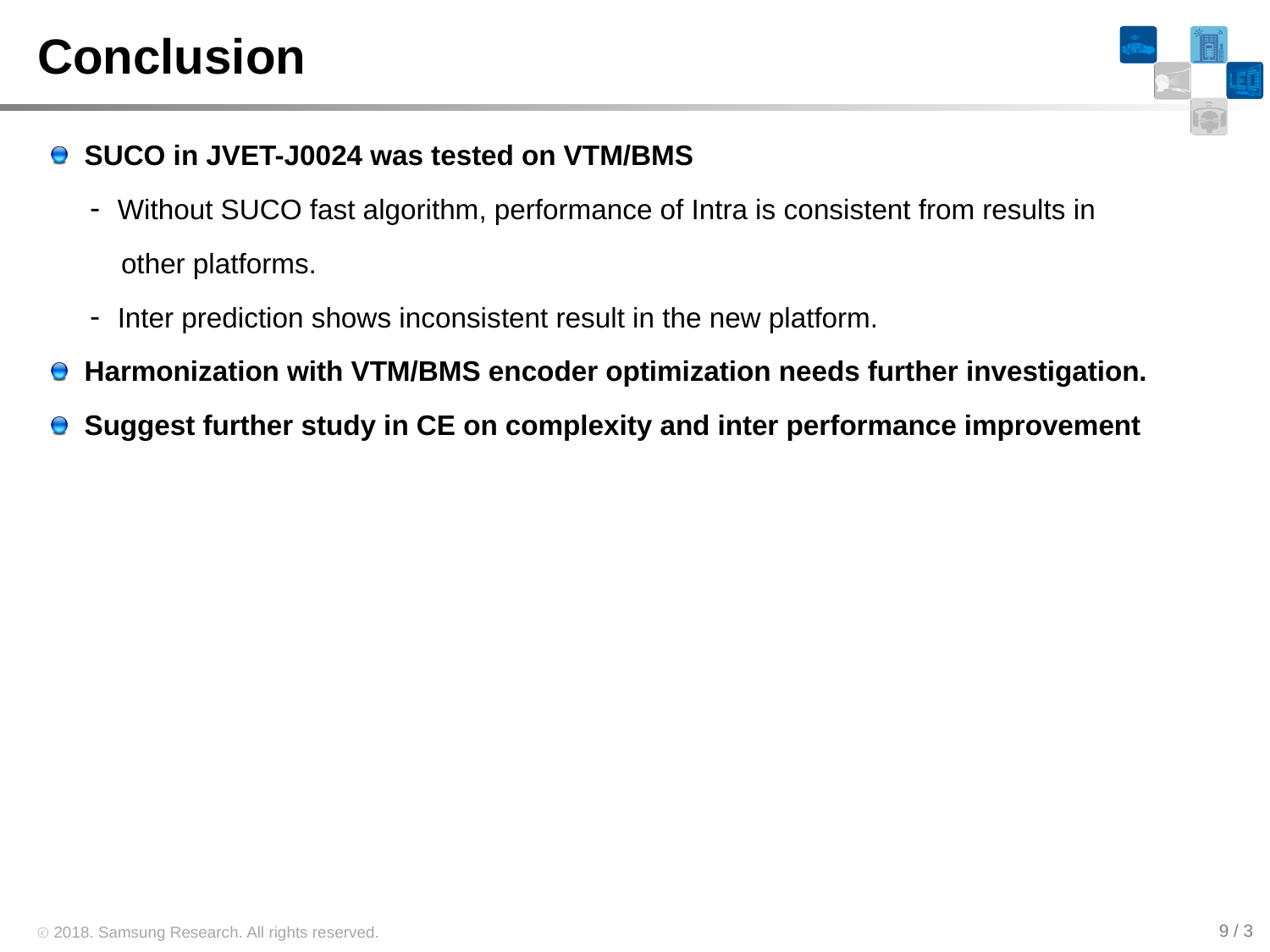

# Conclusion
SUCO in JVET-J0024 was tested on VTM/BMS
Without SUCO fast algorithm, performance of Intra is consistent from results in
    other platforms.
Inter prediction shows inconsistent result in the new platform.
Harmonization with VTM/BMS encoder optimization needs further investigation.
Suggest further study in CE on complexity and inter performance improvement
9 / 3